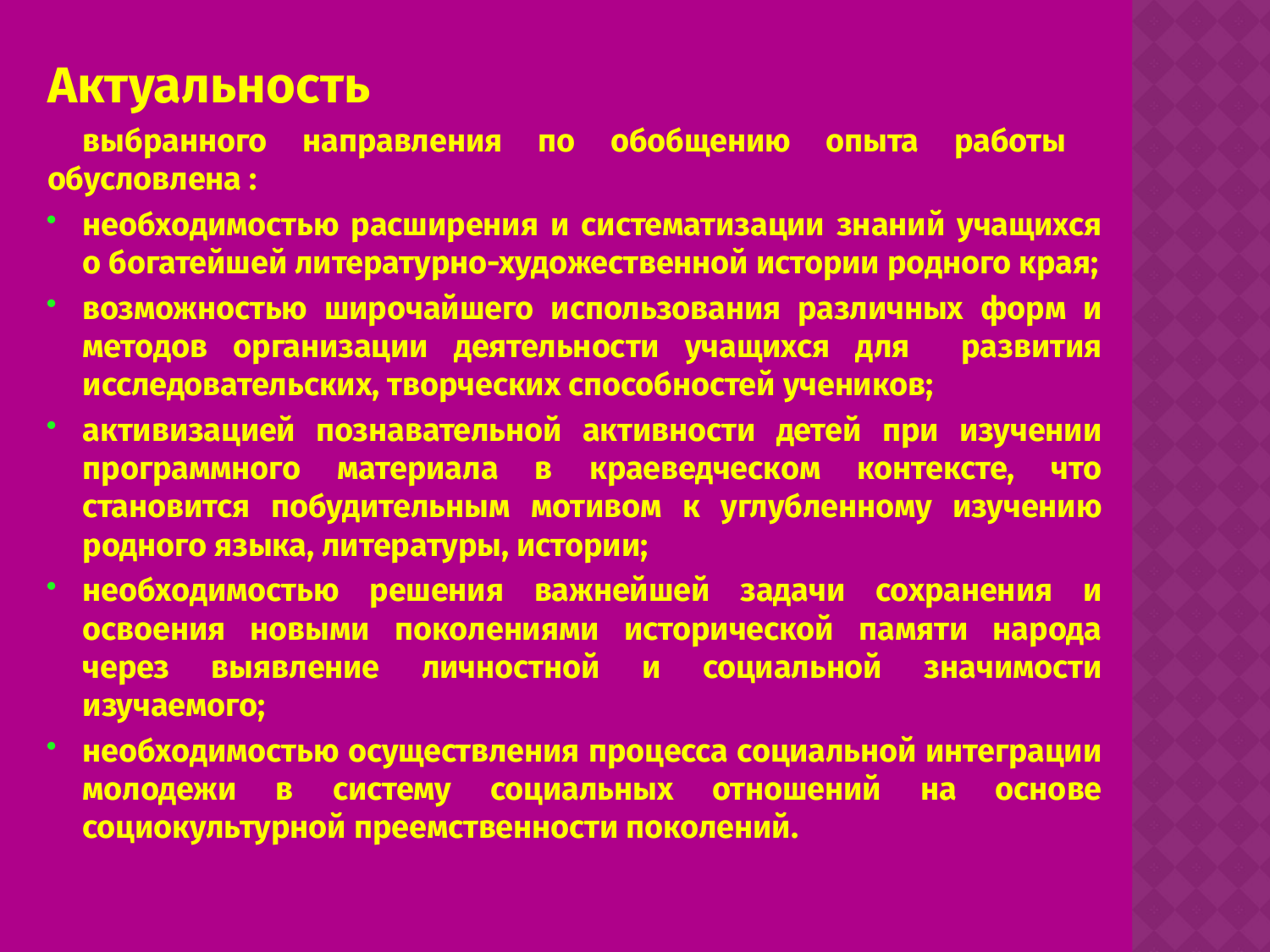

Актуальность
 выбранного направления по обобщению опыта работы
обусловлена :
необходимостью расширения и систематизации знаний учащихся о богатейшей литературно-художественной истории родного края;
возможностью широчайшего использования различных форм и методов организации деятельности учащихся для  развития исследовательских, творческих способностей учеников;
активизацией познавательной активности детей при изучении программного материала в краеведческом контексте, что становится побудительным мотивом к углубленному изучению родного языка, литературы, истории;
необходимостью решения важнейшей задачи сохранения и освоения новыми поколениями исторической памяти народа через выявление личностной и социальной значимости изучаемого;
необходимостью осуществления процесса социальной интеграции молодежи в систему социальных отношений на основе социокультурной преемственности поколений.